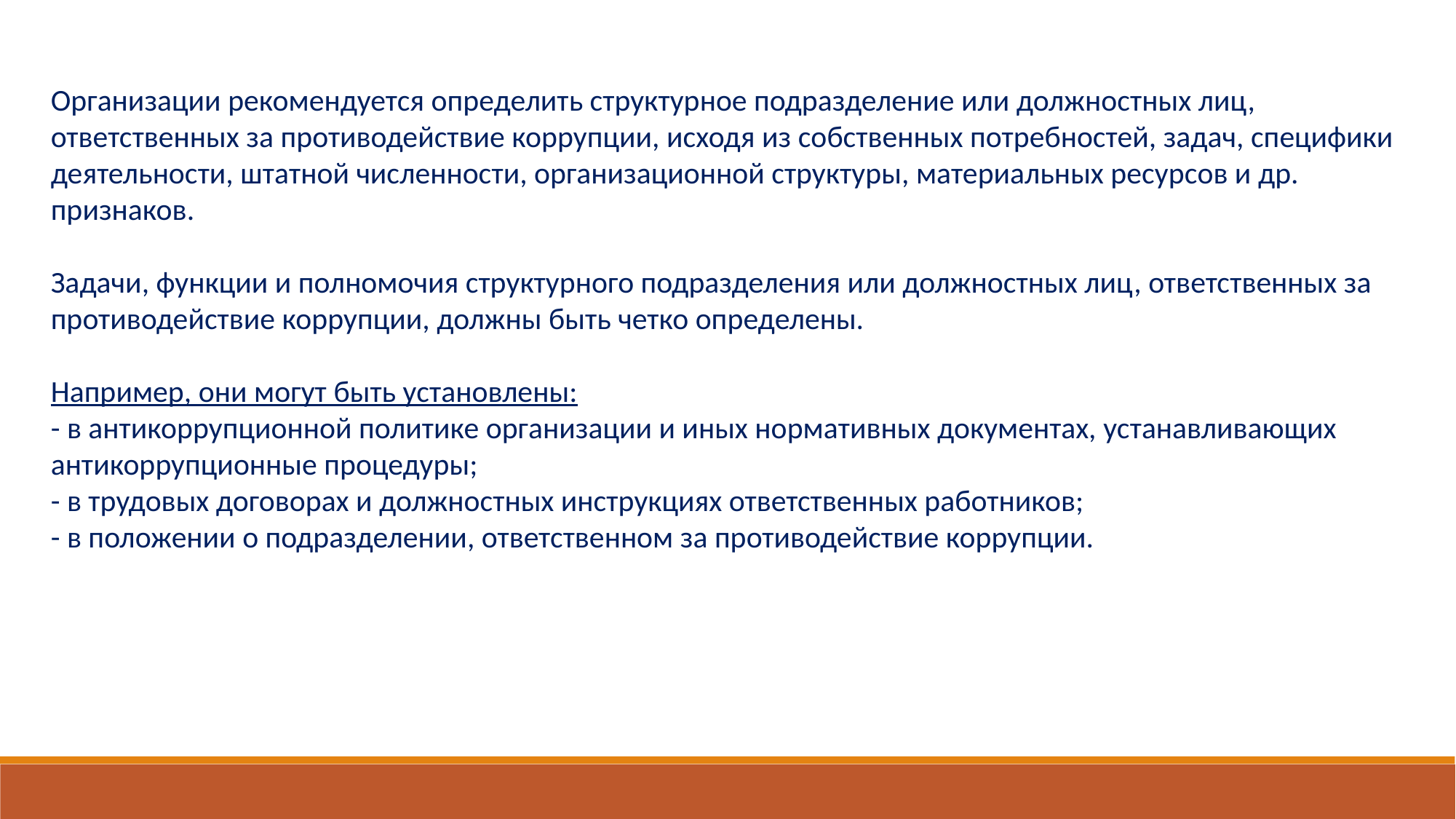

Организации рекомендуется определить структурное подразделение или должностных лиц, ответственных за противодействие коррупции, исходя из собственных потребностей, задач, специфики деятельности, штатной численности, организационной структуры, материальных ресурсов и др. признаков.

Задачи, функции и полномочия структурного подразделения или должностных лиц, ответственных за противодействие коррупции, должны быть четко определены.

Например, они могут быть установлены:
- в антикоррупционной политике организации и иных нормативных документах, устанавливающих антикоррупционные процедуры;
- в трудовых договорах и должностных инструкциях ответственных работников;
- в положении о подразделении, ответственном за противодействие коррупции.